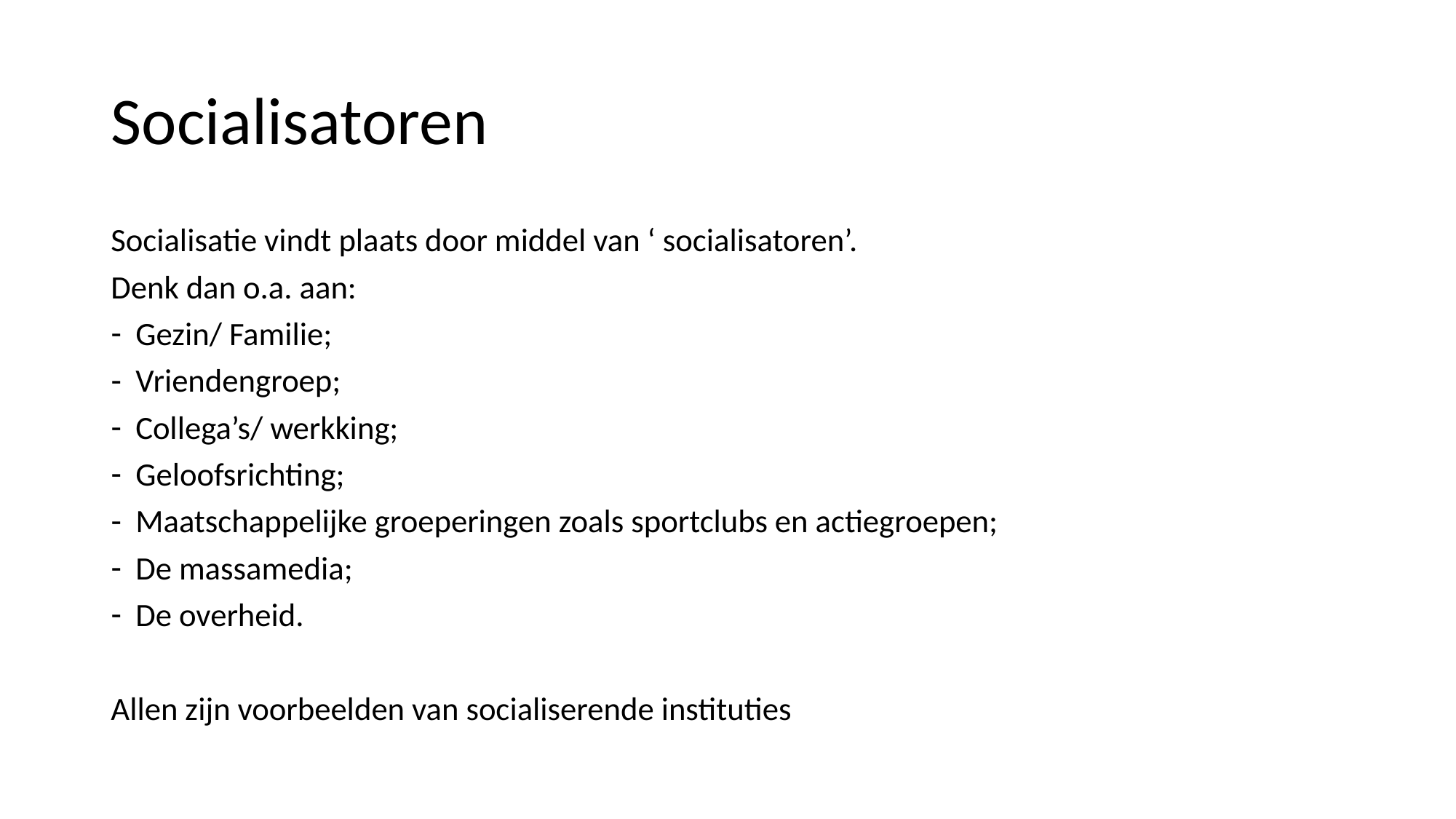

# Socialisatoren
Socialisatie vindt plaats door middel van ‘ socialisatoren’.
Denk dan o.a. aan:
Gezin/ Familie;
Vriendengroep;
Collega’s/ werkking;
Geloofsrichting;
Maatschappelijke groeperingen zoals sportclubs en actiegroepen;
De massamedia;
De overheid.

Allen zijn voorbeelden van socialiserende instituties